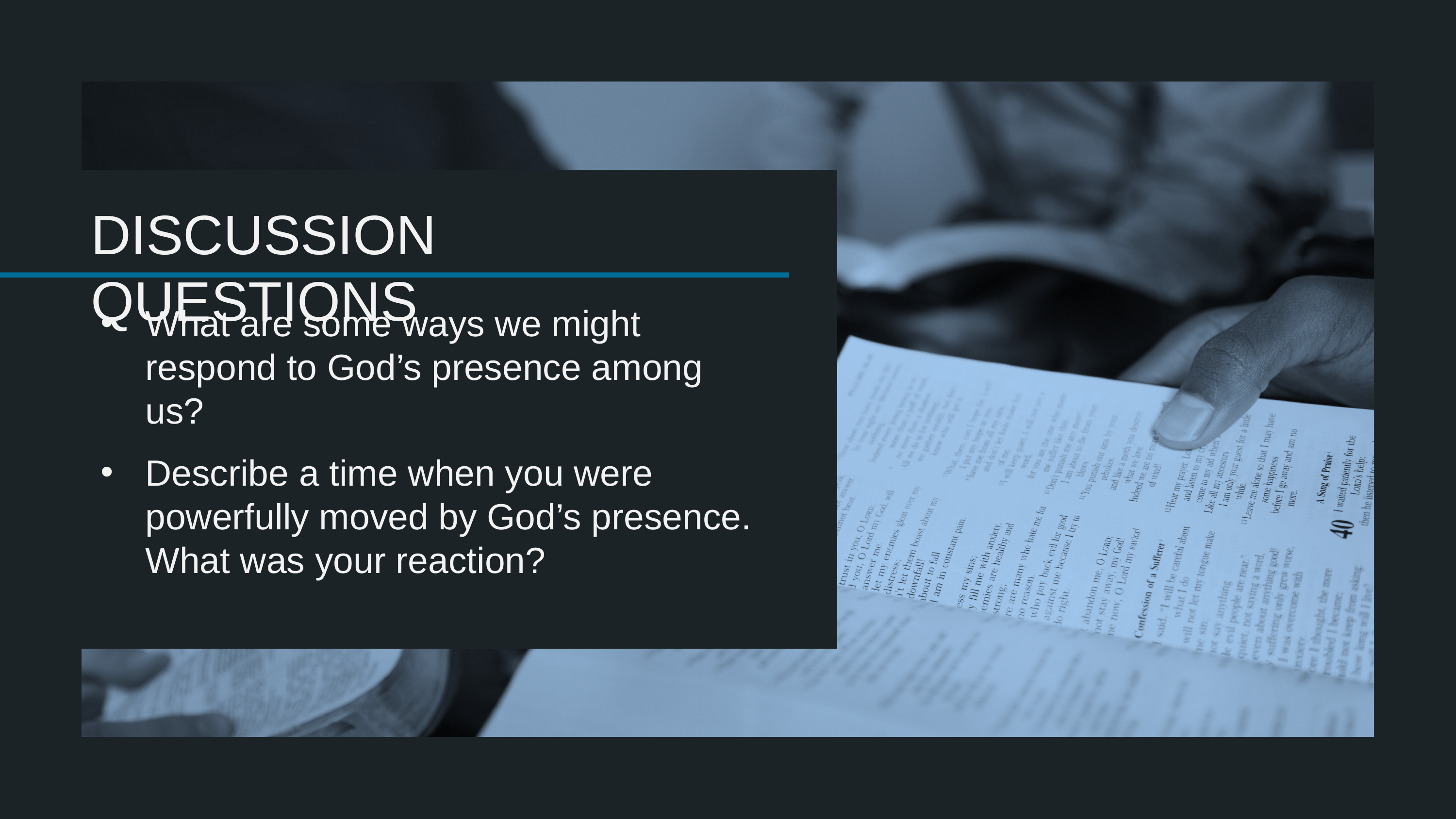

What are some ways we might respond to God’s presence among us?
Describe a time when you were powerfully moved by God’s presence. What was your reaction?